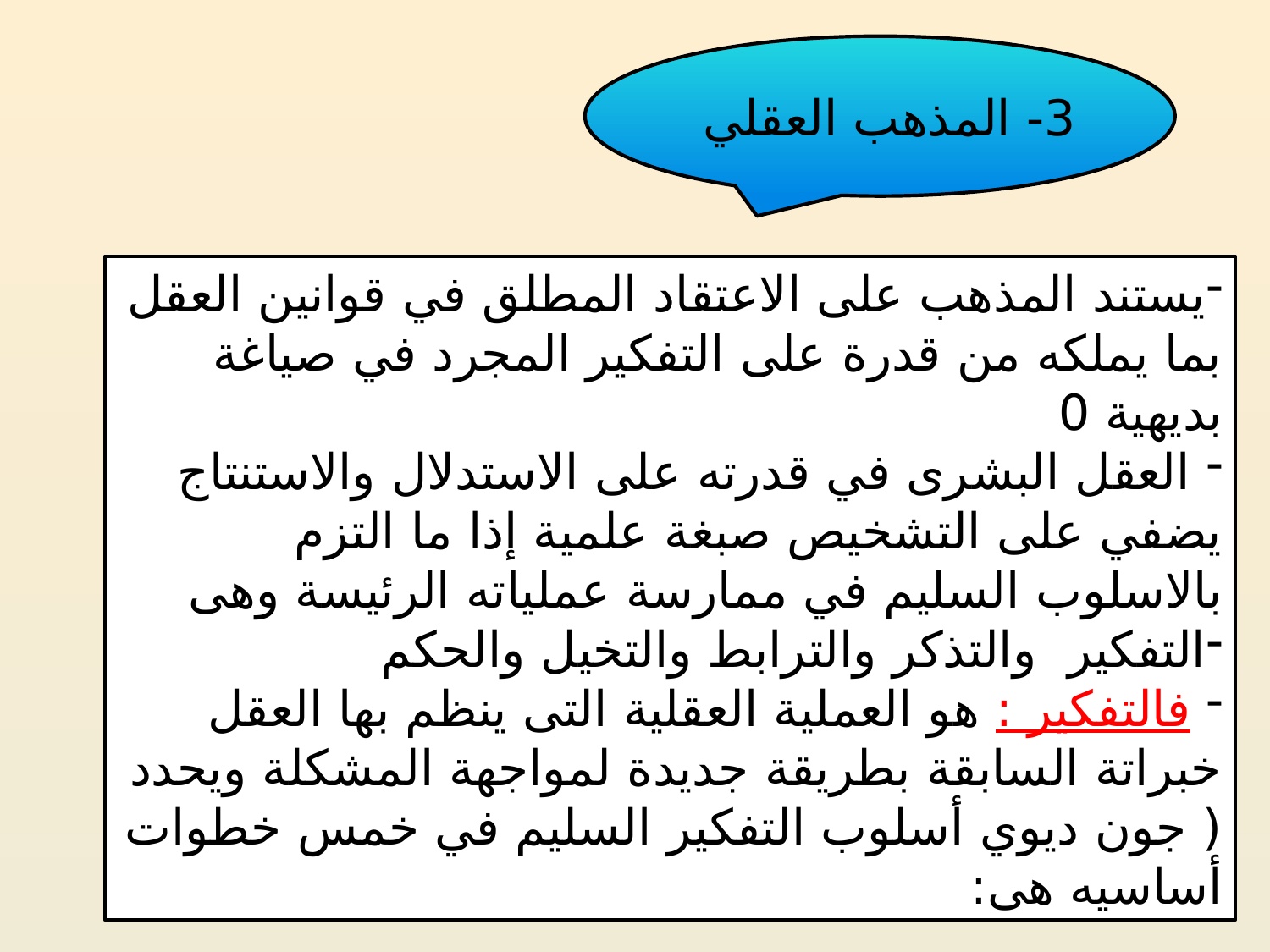

3- المذهب العقلي
يستند المذهب على الاعتقاد المطلق في قوانين العقل بما يملكه من قدرة على التفكير المجرد في صياغة بديهية 0
 العقل البشرى في قدرته على الاستدلال والاستنتاج يضفي على التشخيص صبغة علمية إذا ما التزم بالاسلوب السليم في ممارسة عملياته الرئيسة وهى
التفكير  والتذكر والترابط والتخيل والحكم
 فالتفكير : هو العملية العقلية التى ينظم بها العقل خبراتة السابقة بطريقة جديدة لمواجهة المشكلة ويحدد ( جون ديوي أسلوب التفكير السليم في خمس خطوات أساسيه هى: